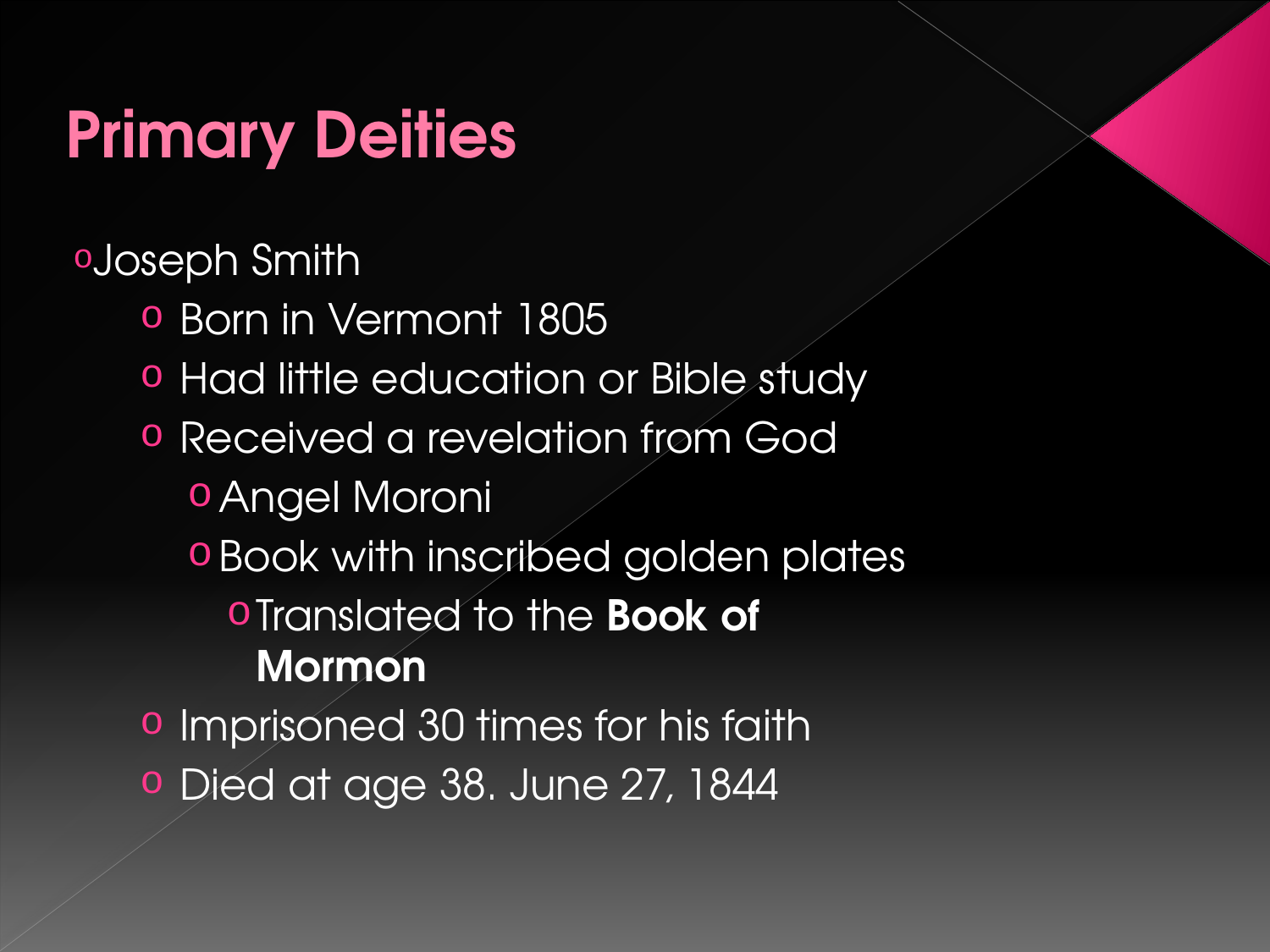

# Primary Deities
Joseph Smith
Born in Vermont 1805
Had little education or Bible study
Received a revelation from God
Angel Moroni
Book with inscribed golden plates
Translated to the Book of Mormon
Imprisoned 30 times for his faith
Died at age 38. June 27, 1844